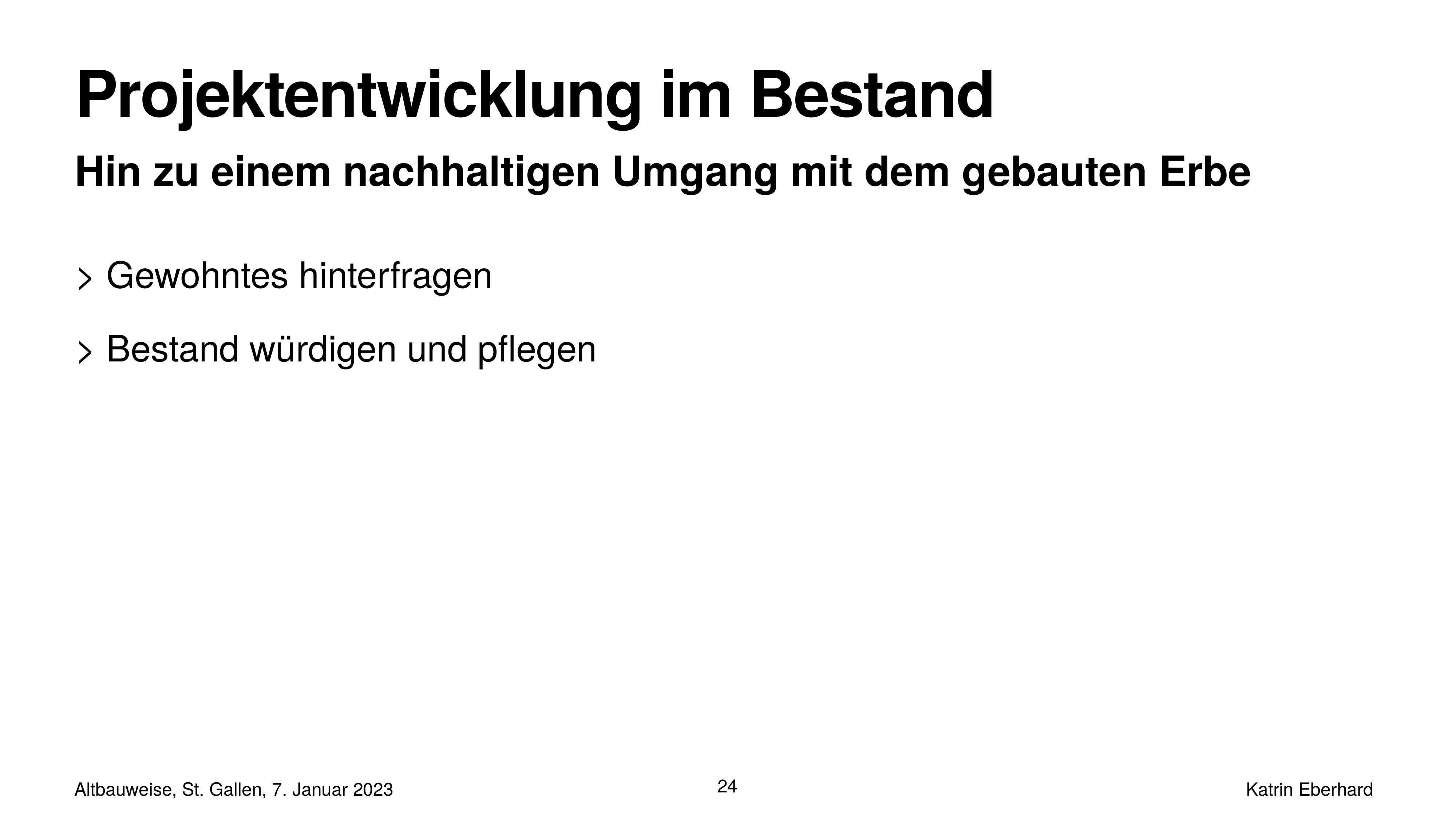

# Projektentwicklung im Bestand
Hin zu einem nachhaltigen Umgang mit dem gebauten Erbe
> Gewohntes hinterfragen
> Bestand würdigen und pflegen
Altbauweise, St. Gallen, 7. Januar 2023                                                                                                                                                                        Katrin Eberhard
24